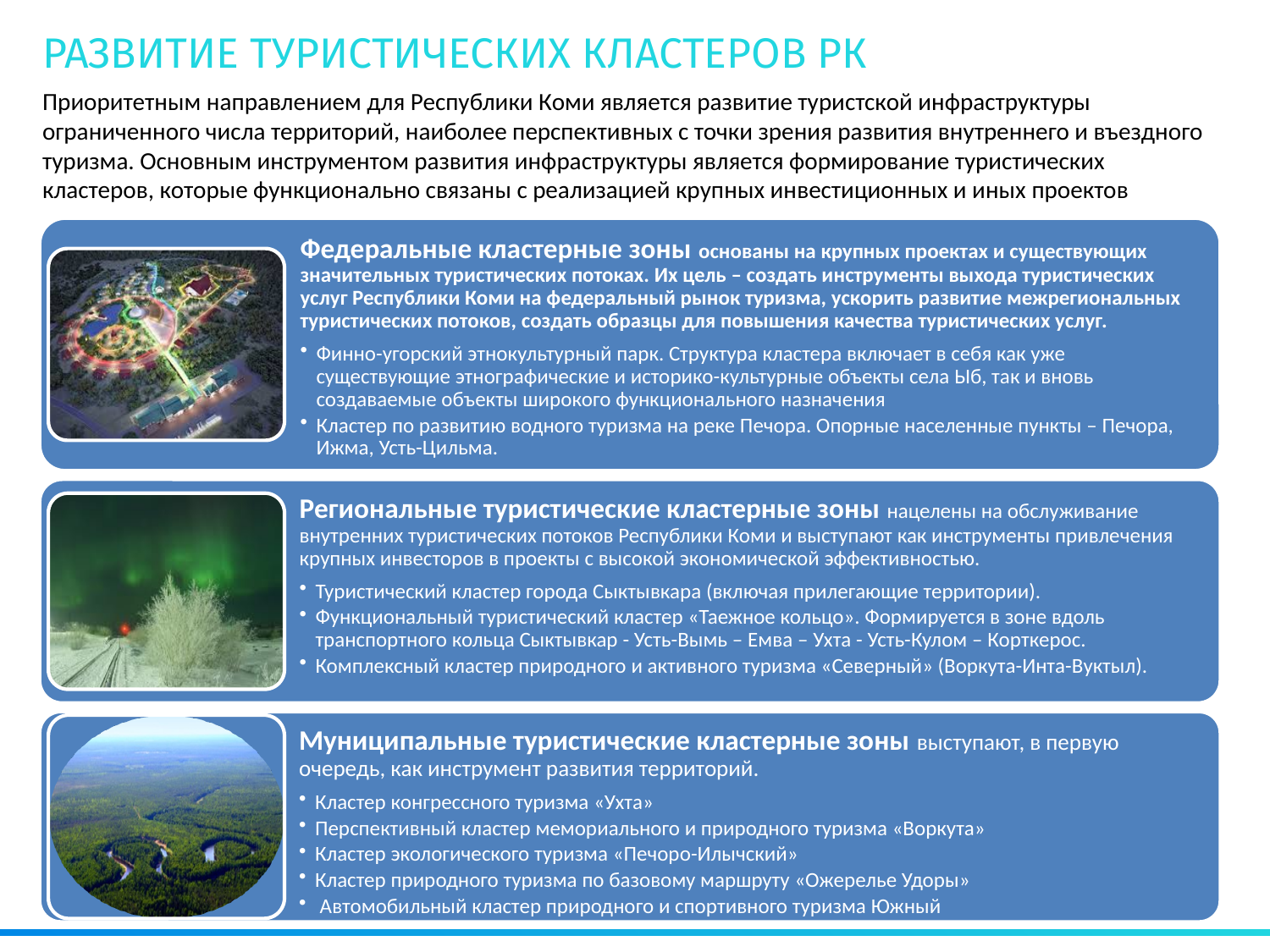

РАЗВИТИЕ ТУРИСТИЧЕСКИХ КЛАСТЕРОВ РК
Приоритетным направлением для Республики Коми является развитие туристской инфраструктуры ограниченного числа территорий, наиболее перспективных с точки зрения развития внутреннего и въездного туризма. Основным инструментом развития инфраструктуры является формирование туристических кластеров, которые функционально связаны с реализацией крупных инвестиционных и иных проектов
Федеральные кластерные зоны основаны на крупных проектах и существующих значительных туристических потоках. Их цель – создать инструменты выхода туристических услуг Республики Коми на федеральный рынок туризма, ускорить развитие межрегиональных туристических потоков, создать образцы для повышения качества туристических услуг.
Финно-угорский этнокультурный парк. Структура кластера включает в себя как уже существующие этнографические и историко-культурные объекты села Ыб, так и вновь создаваемые объекты широкого функционального назначения
Кластер по развитию водного туризма на реке Печора. Опорные населенные пункты – Печора, Ижма, Усть-Цильма.
Региональные туристические кластерные зоны нацелены на обслуживание внутренних туристических потоков Республики Коми и выступают как инструменты привлечения крупных инвесторов в проекты с высокой экономической эффективностью.
Туристический кластер города Сыктывкара (включая прилегающие территории).
Функциональный туристический кластер «Таежное кольцо». Формируется в зоне вдоль транспортного кольца Сыктывкар - Усть-Вымь – Емва – Ухта - Усть-Кулом – Корткерос.
Комплексный кластер природного и активного туризма «Северный» (Воркута-Инта-Вуктыл).
Муниципальные туристические кластерные зоны выступают, в первую очередь, как инструмент развития территорий.
Кластер конгрессного туризма «Ухта»
Перспективный кластер мемориального и природного туризма «Воркута»
Кластер экологического туризма «Печоро-Илычский»
Кластер природного туризма по базовому маршруту «Ожерелье Удоры»
 Автомобильный кластер природного и спортивного туризма Южный
7